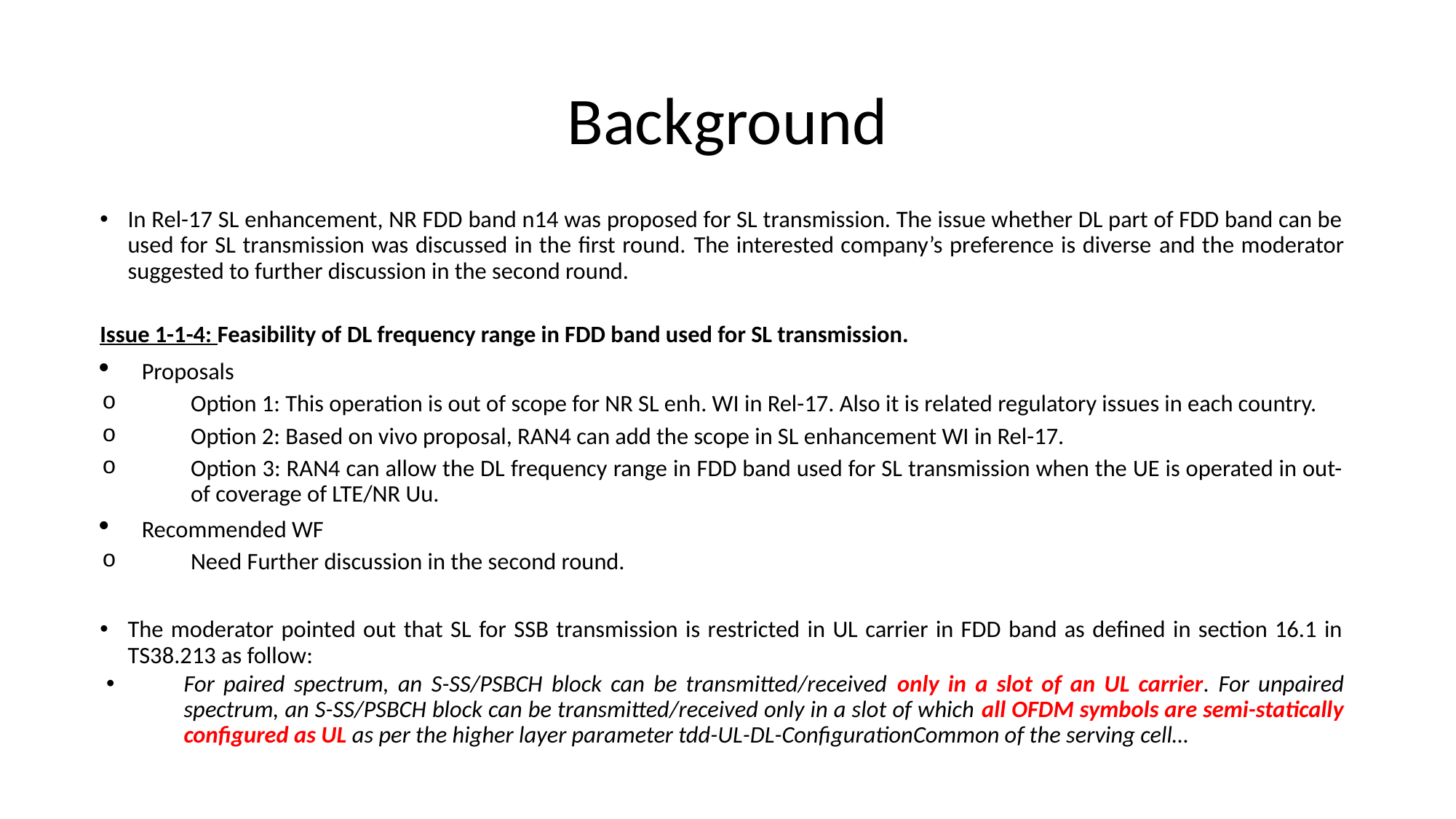

# Background
In Rel-17 SL enhancement, NR FDD band n14 was proposed for SL transmission. The issue whether DL part of FDD band can be used for SL transmission was discussed in the first round. The interested company’s preference is diverse and the moderator suggested to further discussion in the second round.

Issue 1-1-4: Feasibility of DL frequency range in FDD band used for SL transmission.
Proposals
Option 1: This operation is out of scope for NR SL enh. WI in Rel-17. Also it is related regulatory issues in each country.
Option 2: Based on vivo proposal, RAN4 can add the scope in SL enhancement WI in Rel-17.
Option 3: RAN4 can allow the DL frequency range in FDD band used for SL transmission when the UE is operated in out-of coverage of LTE/NR Uu.
Recommended WF
Need Further discussion in the second round.

The moderator pointed out that SL for SSB transmission is restricted in UL carrier in FDD band as defined in section 16.1 in TS38.213 as follow:
For paired spectrum, an S-SS/PSBCH block can be transmitted/received only in a slot of an UL carrier. For unpaired spectrum, an S-SS/PSBCH block can be transmitted/received only in a slot of which all OFDM symbols are semi-statically configured as UL as per the higher layer parameter tdd-UL-DL-ConfigurationCommon of the serving cell…